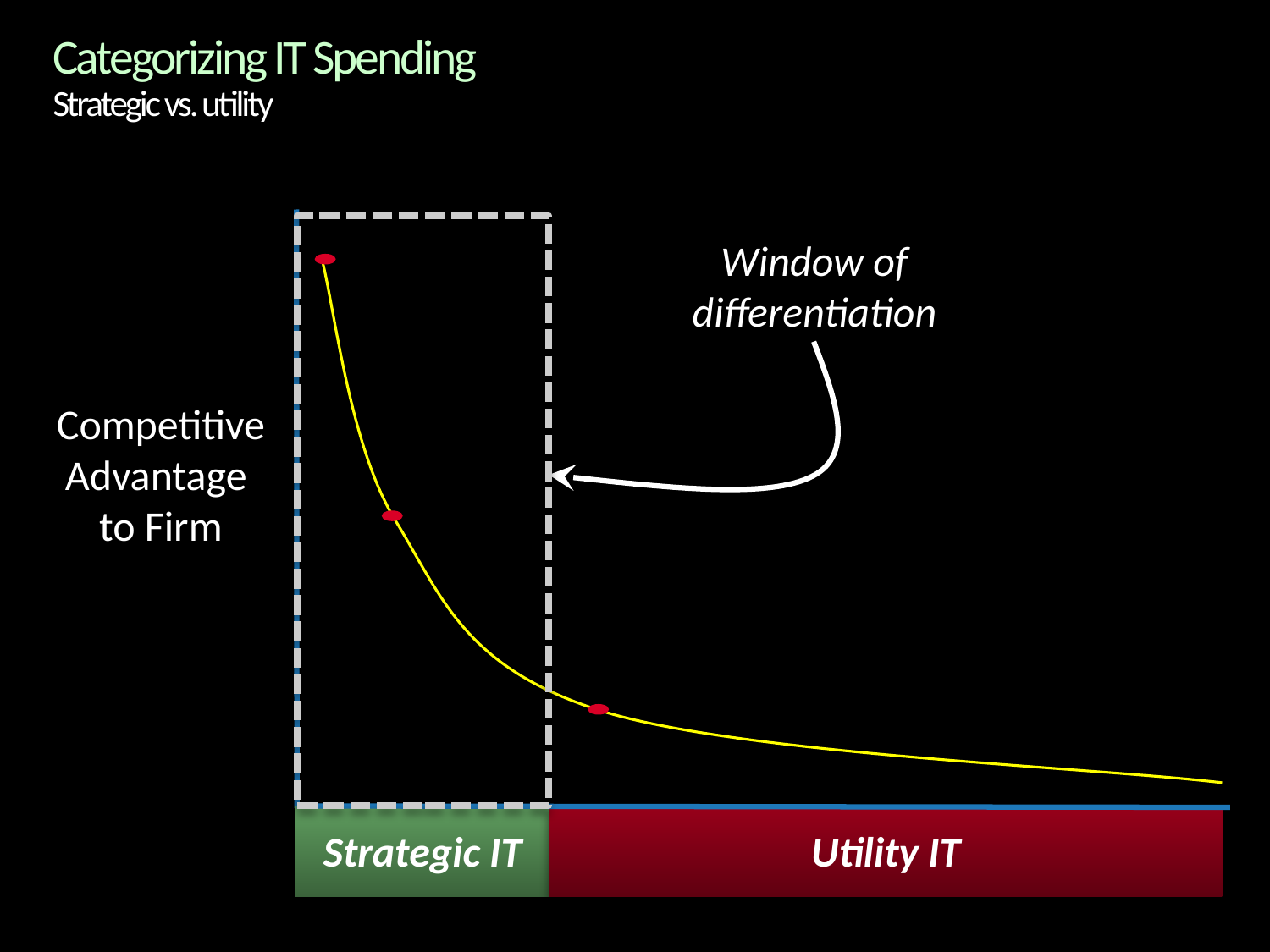

# Categorizing IT Spending Strategic vs. utility

Window of differentiation

Competitive
Advantage
to Firm

Strategic IT

Utility IT